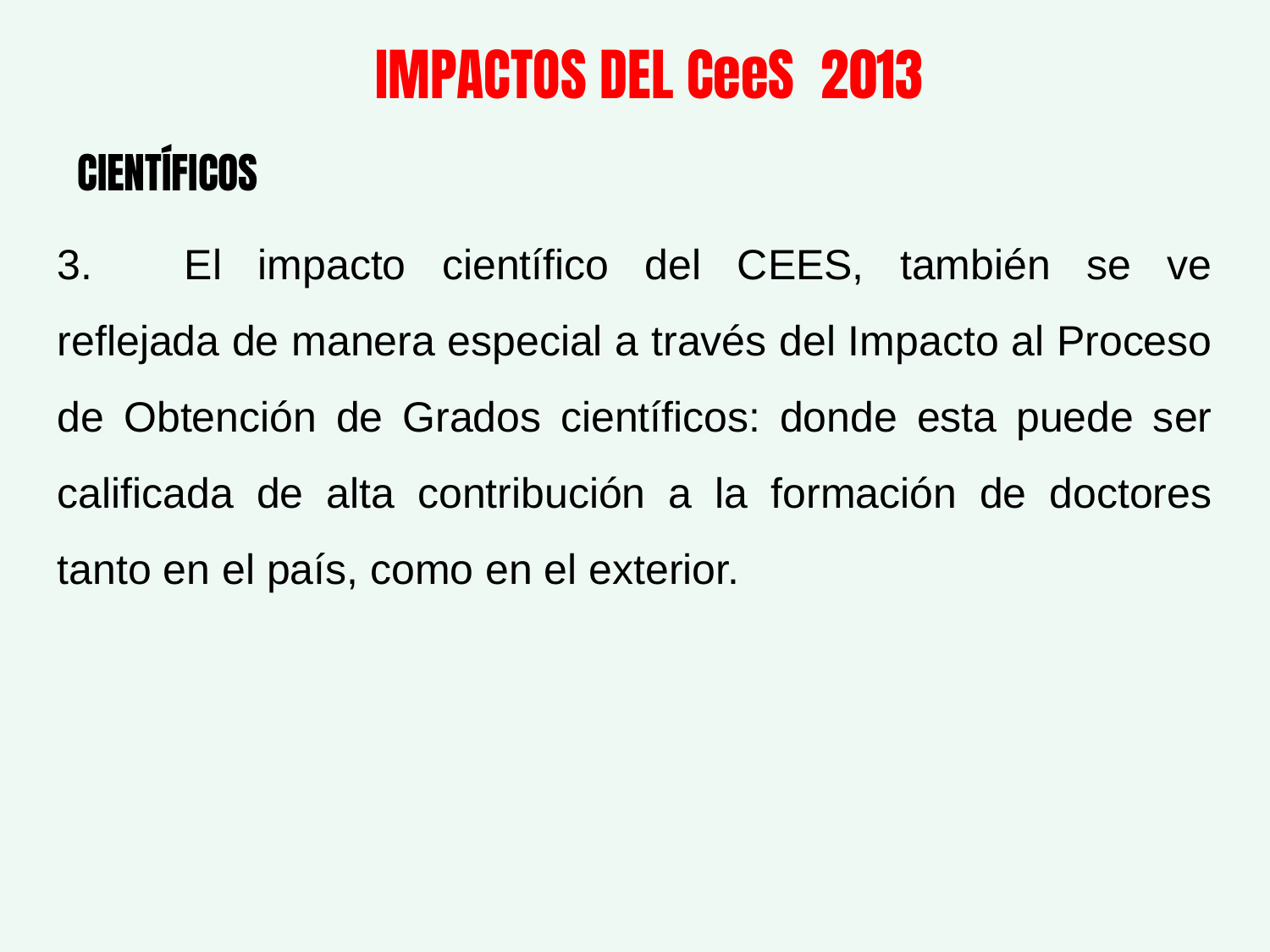

IMPACTOS DEL CeeS  2013
CIENTÍFICOS
3.	El impacto científico del CEES, también se ve reflejada de manera especial a través del Impacto al Proceso de Obtención de Grados científicos: donde esta puede ser calificada de alta contribución a la formación de doctores tanto en el país, como en el exterior.